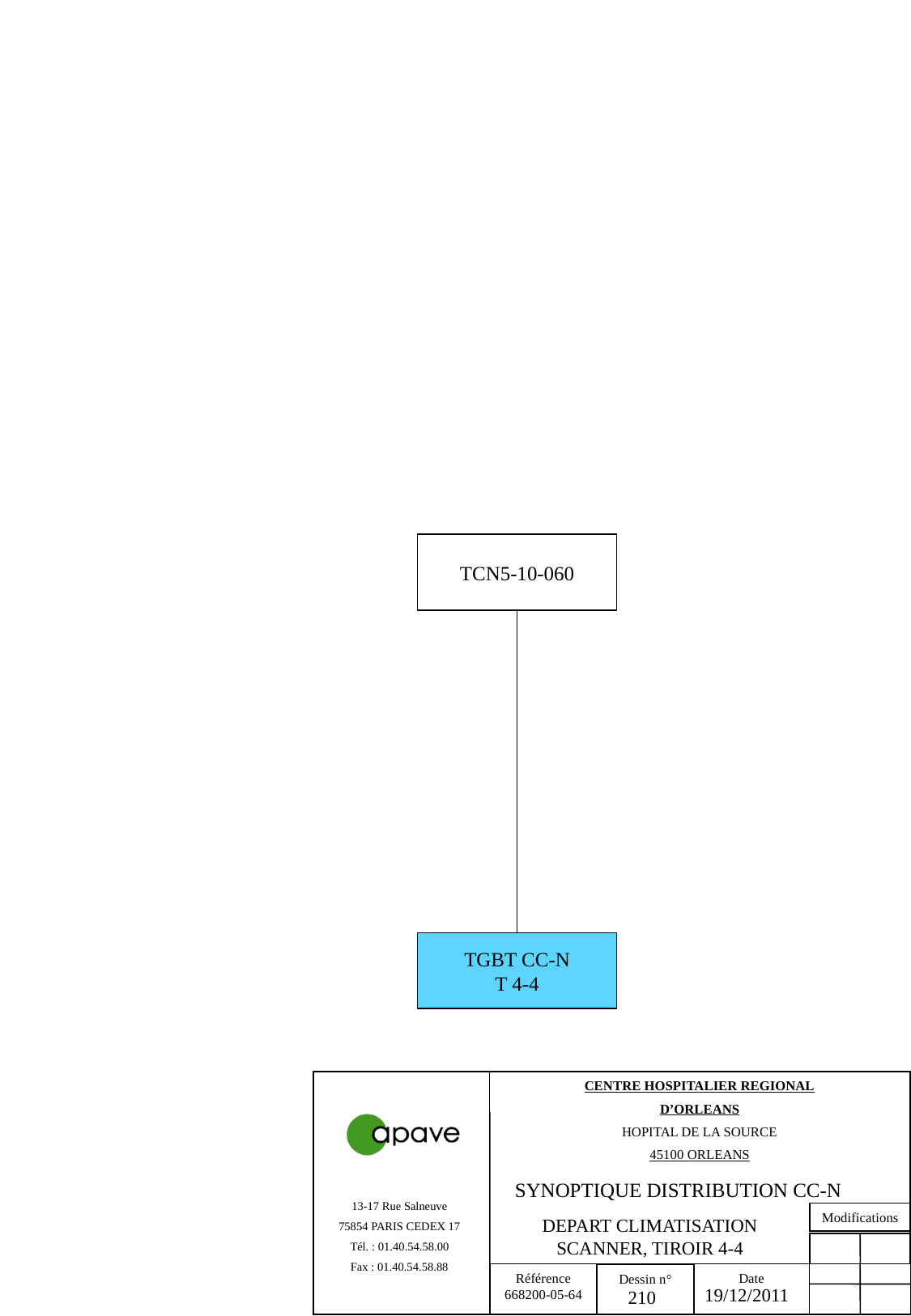

TCN5-10-060
TGBT CC-N
T 4-4
SYNOPTIQUE DISTRIBUTION CC-N
DEPART CLIMATISATION SCANNER, TIROIR 4-4
19/12/2011
210